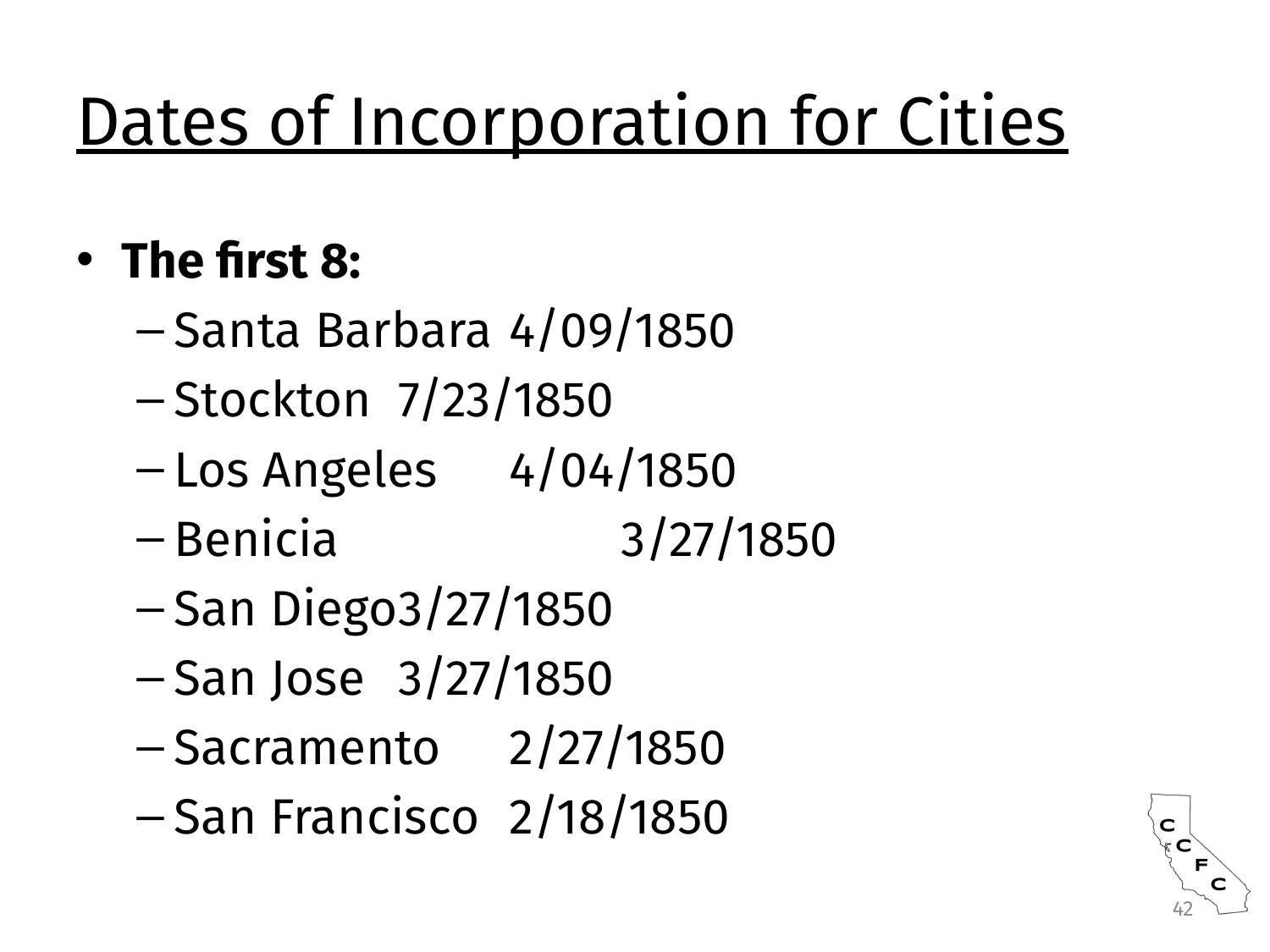

# Dates of Incorporation for Cities
The first 8:
Santa Barbara		4/09/1850
Stockton				7/23/1850
Los Angeles			4/04/1850
Benicia	           	3/27/1850
San Diego			3/27/1850
San Jose				3/27/1850
Sacramento		2/27/1850
San Francisco		2/18/1850

42